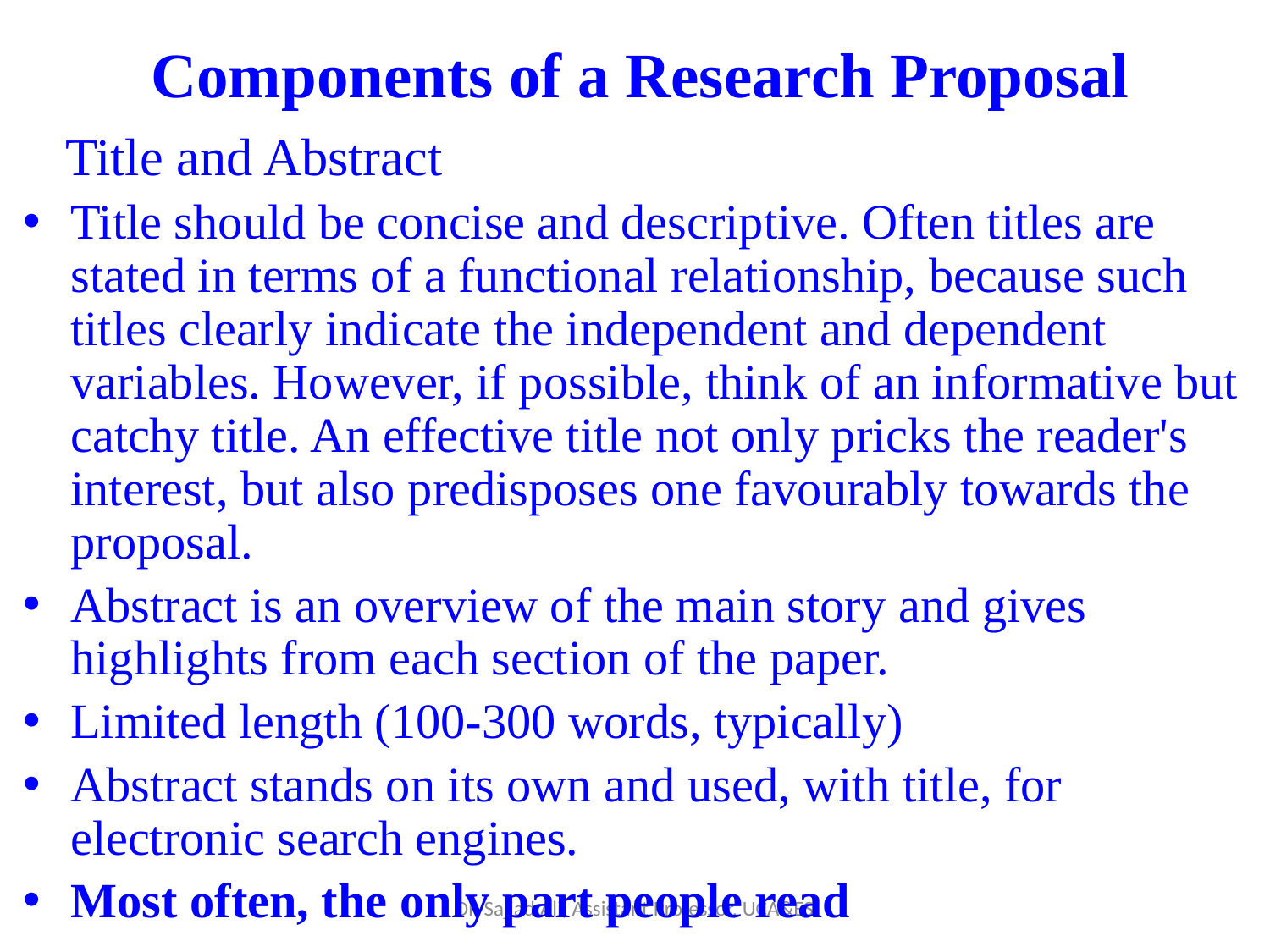

Components of a Research Proposal
Title and Abstract

Title should be concise and descriptive. Often titles are stated in terms of a functional relationship, because such titles clearly indicate the independent and dependent variables. However, if possible, think of an informative but catchy title. An effective title not only pricks the reader's interest, but also predisposes one favourably towards the proposal.
Abstract is an overview of the main story and gives highlights from each section of the paper.
Limited length (100-300 words, typically)
Abstract stands on its own and used, with title, for electronic search engines.
Most often, the only part people read
Dr. Sajjad Ali, Assistant Professor, UCA&ES